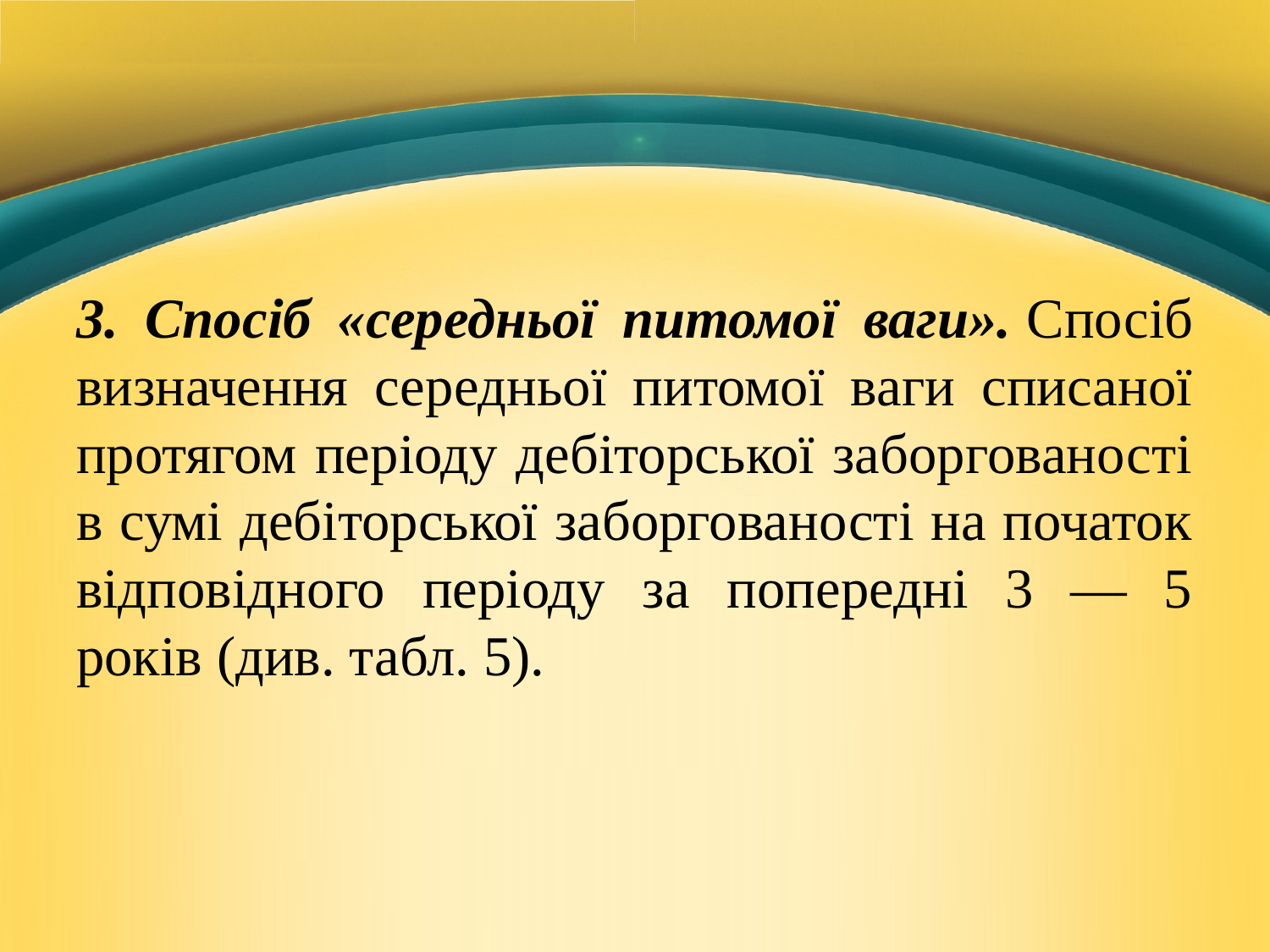

#
3. Спосіб «середньої питомої ваги». Спосіб визначення середньої питомої ваги списаної протягом періоду дебіторської заборгованості в сумі дебіторської заборгованості на початок відповідного періоду за попередні 3 — 5 років (див. табл. 5).